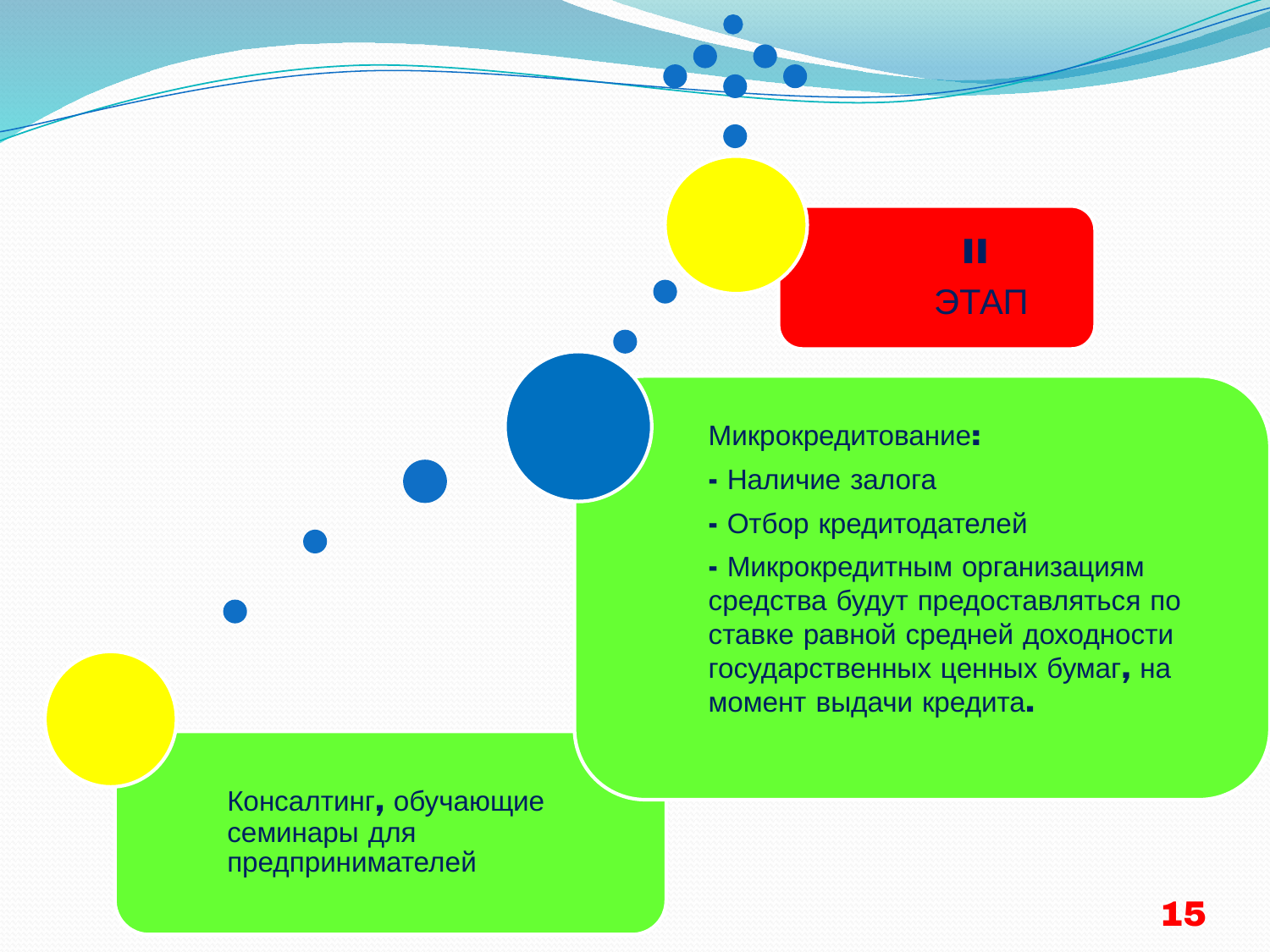

Консалтинг, обучающие семинары для предпринимателей
Микрокредитование:
- Наличие залога
- Отбор кредитодателей
- Микрокредитным организациям средства будут предоставляться по ставке равной средней доходности государственных ценных бумаг, на момент выдачи кредита.

II
ЭТАП

15